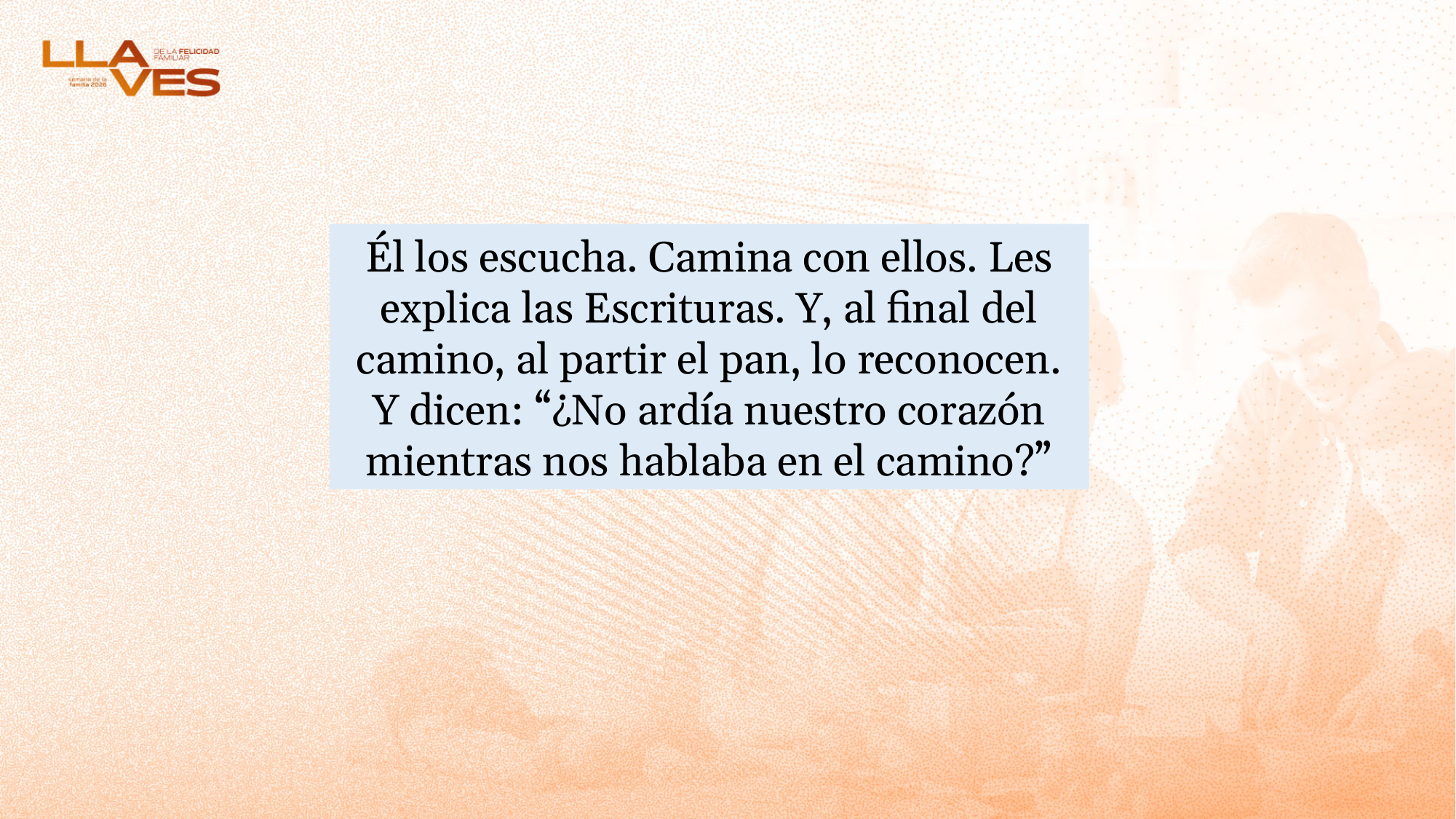

Él los escucha. Camina con ellos. Les explica las Escrituras. Y, al final del camino, al partir el pan, lo reconocen. Y dicen: “¿No ardía nuestro corazón mientras nos hablaba en el camino?”